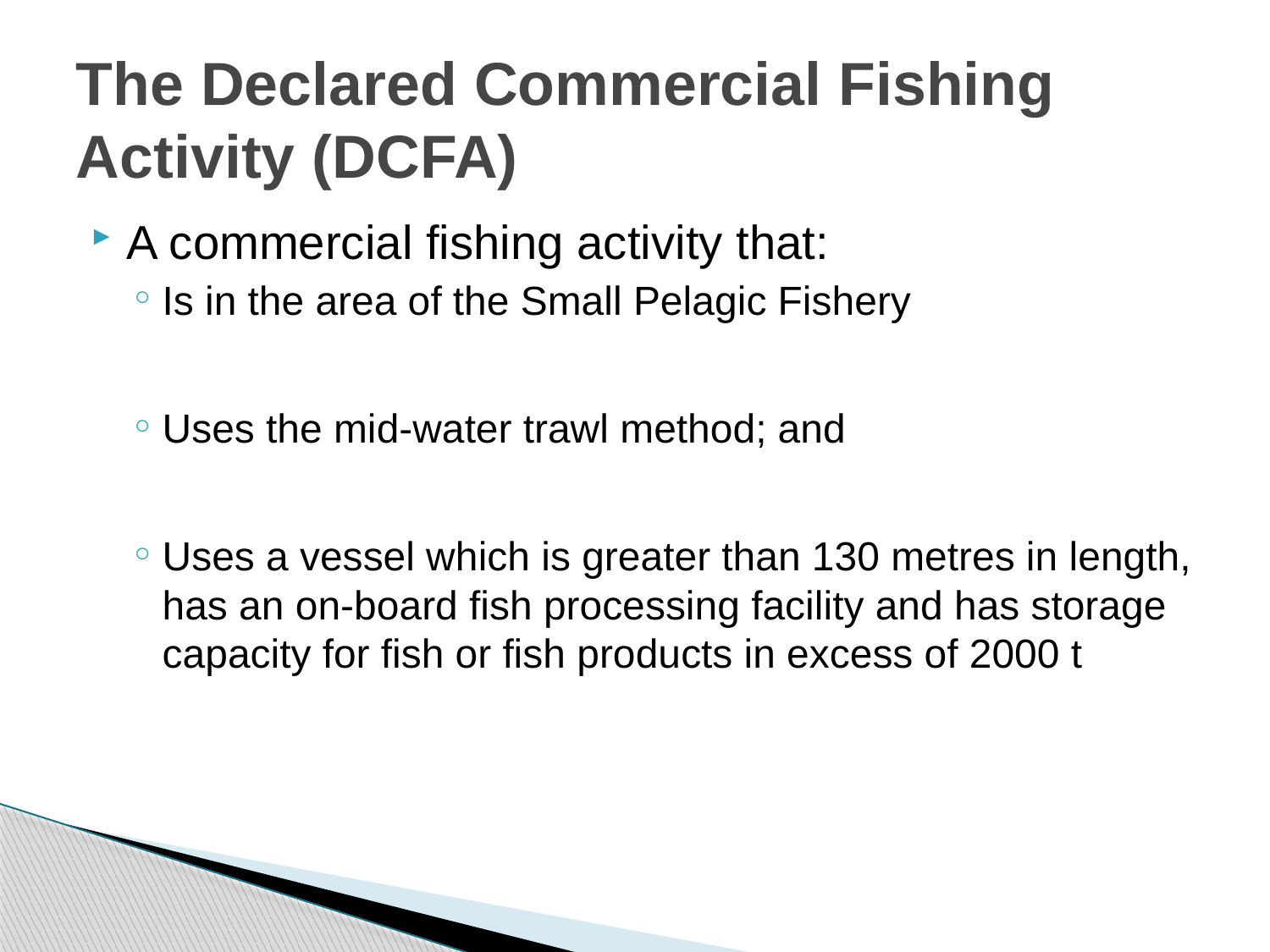

# The Declared Commercial Fishing Activity (DCFA)
A commercial fishing activity that:
Is in the area of the Small Pelagic Fishery

Uses the mid-water trawl method; and

Uses a vessel which is greater than 130 metres in length, has an on-board fish processing facility and has storage capacity for fish or fish products in excess of 2000 t